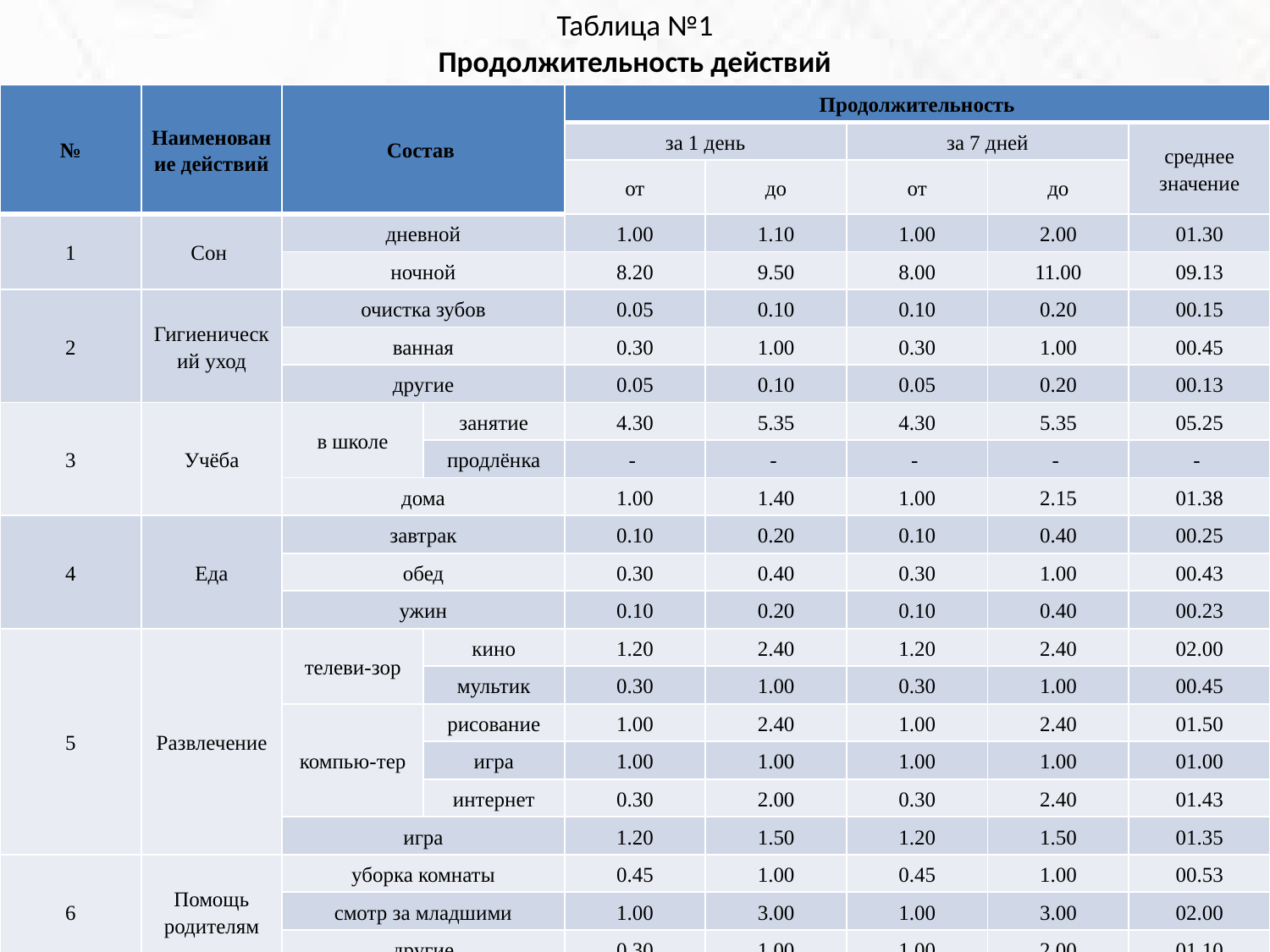

# Таблица №1 Продолжительность действий
| № | Наименование действий | Состав |  | Продолжительность |  |  |  |  |
| --- | --- | --- | --- | --- | --- | --- | --- | --- |
|  |  |  |  | за 1 день |  | за 7 дней |  | среднее значение |
|  |  |  |  | от | до | от | до |  |
| 1 | Сон | дневной |  | 1.00 | 1.10 | 1.00 | 2.00 | 01.30 |
|  |  | ночной |  | 8.20 | 9.50 | 8.00 | 11.00 | 09.13 |
| 2 | Гигиенический уход | очистка зубов |  | 0.05 | 0.10 | 0.10 | 0.20 | 00.15 |
|  |  | ванная |  | 0.30 | 1.00 | 0.30 | 1.00 | 00.45 |
|  |  | другие |  | 0.05 | 0.10 | 0.05 | 0.20 | 00.13 |
| 3 | Учёба | в школе | занятие | 4.30 | 5.35 | 4.30 | 5.35 | 05.25 |
|  |  |  | продлёнка | - | - | - | - | - |
|  |  | дома |  | 1.00 | 1.40 | 1.00 | 2.15 | 01.38 |
| 4 | Еда | завтрак |  | 0.10 | 0.20 | 0.10 | 0.40 | 00.25 |
|  |  | обед |  | 0.30 | 0.40 | 0.30 | 1.00 | 00.43 |
|  |  | ужин |  | 0.10 | 0.20 | 0.10 | 0.40 | 00.23 |
| 5 | Развлечение | телеви-зор | кино | 1.20 | 2.40 | 1.20 | 2.40 | 02.00 |
|  |  |  | мультик | 0.30 | 1.00 | 0.30 | 1.00 | 00.45 |
|  |  | компью-тер | рисование | 1.00 | 2.40 | 1.00 | 2.40 | 01.50 |
|  |  |  | игра | 1.00 | 1.00 | 1.00 | 1.00 | 01.00 |
|  |  |  | интернет | 0.30 | 2.00 | 0.30 | 2.40 | 01.43 |
|  |  | игра |  | 1.20 | 1.50 | 1.20 | 1.50 | 01.35 |
| 6 | Помощь родителям | уборка комнаты |  | 0.45 | 1.00 | 0.45 | 1.00 | 00.53 |
|  |  | смотр за младшими |  | 1.00 | 3.00 | 1.00 | 3.00 | 02.00 |
|  |  | другие |  | 0.30 | 1.00 | 1.00 | 2.00 | 01.10 |